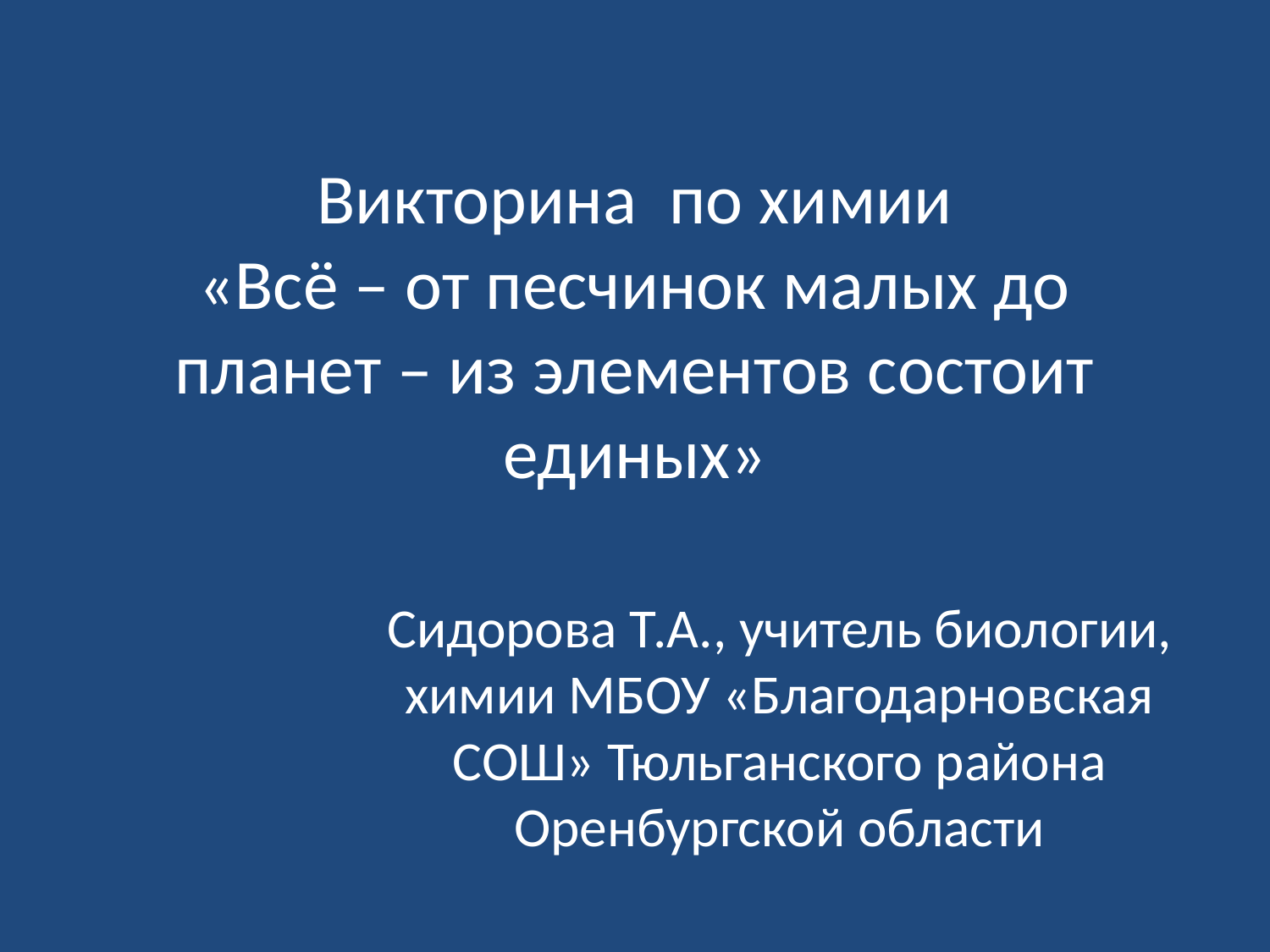

# Викторина  по химии «Всё – от песчинок малых до планет – из элементов состоит единых»
Сидорова Т.А., учитель биологии, химии МБОУ «Благодарновская СОШ» Тюльганского района Оренбургской области